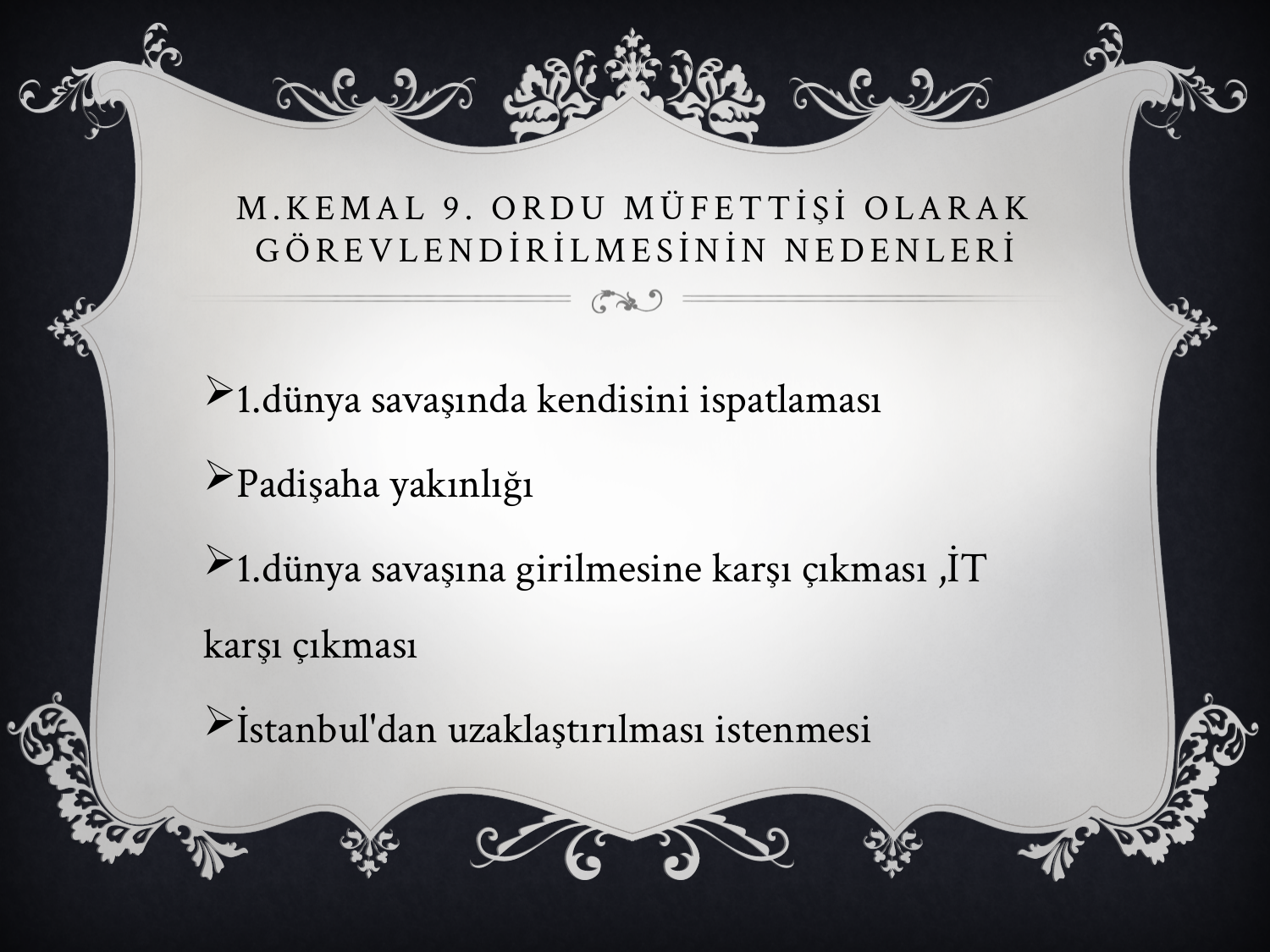

# M.Kemal 9. ordu müfettişi olarak görevlendirilmesinin nedenleri
1.dünya savaşında kendisini ispatlaması
Padişaha yakınlığı
1.dünya savaşına girilmesine karşı çıkması ,İT karşı çıkması
İstanbul'dan uzaklaştırılması istenmesi